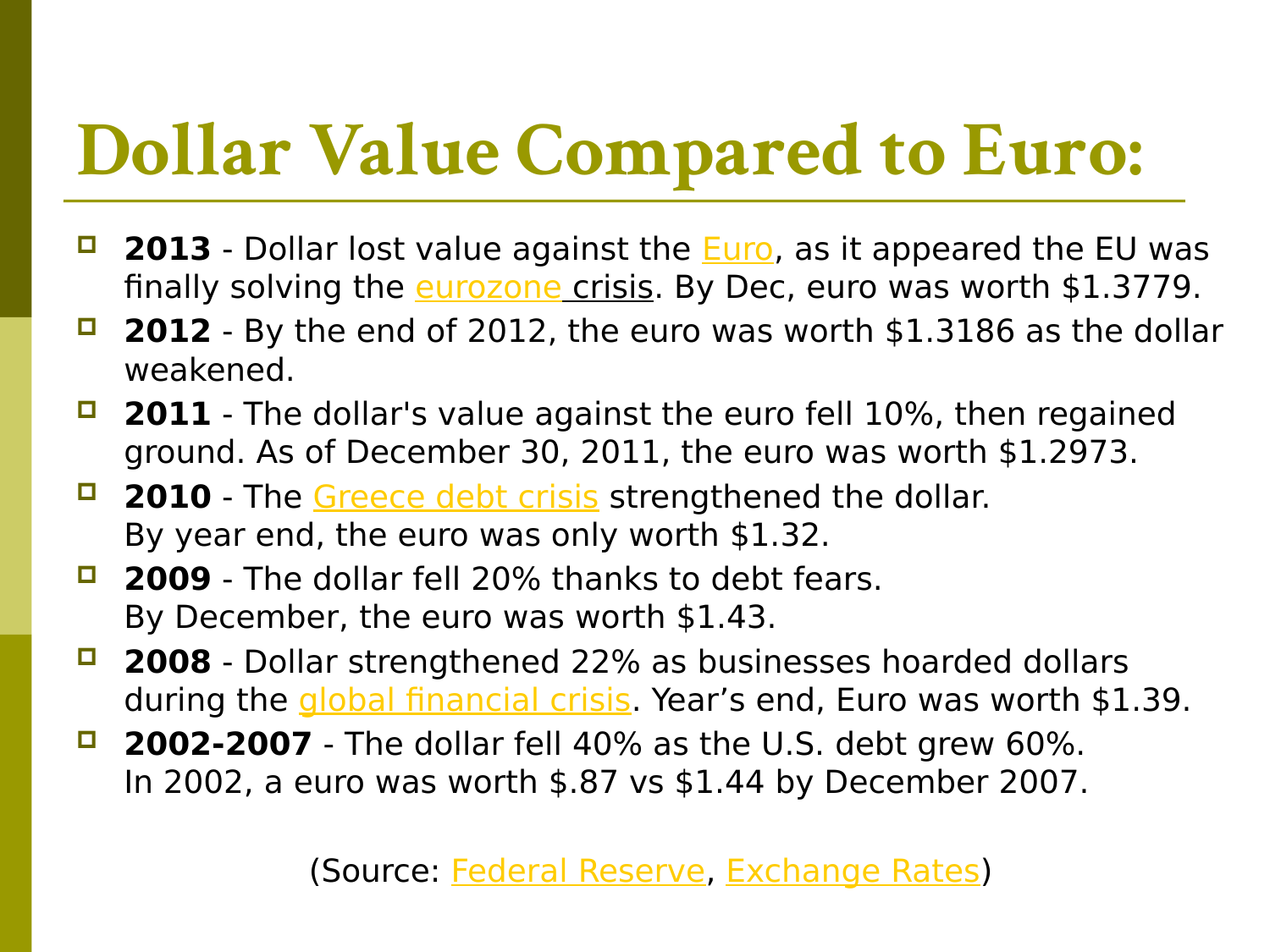

# Dollar Value Compared to Euro:
2013 - Dollar lost value against the Euro, as it appeared the EU was finally solving the eurozone crisis. By Dec, euro was worth $1.3779.
2012 - By the end of 2012, the euro was worth $1.3186 as the dollar weakened.
2011 - The dollar's value against the euro fell 10%, then regained ground. As of December 30, 2011, the euro was worth $1.2973.
2010 - The Greece debt crisis strengthened the dollar.
By year end, the euro was only worth $1.32.
2009 - The dollar fell 20% thanks to debt fears.
By December, the euro was worth $1.43.
2008 - Dollar strengthened 22% as businesses hoarded dollars during the global financial crisis. Year’s end, Euro was worth $1.39.
2002-2007 - The dollar fell 40% as the U.S. debt grew 60%.
In 2002, a euro was worth $.87 vs $1.44 by December 2007.

(Source: Federal Reserve, Exchange Rates)